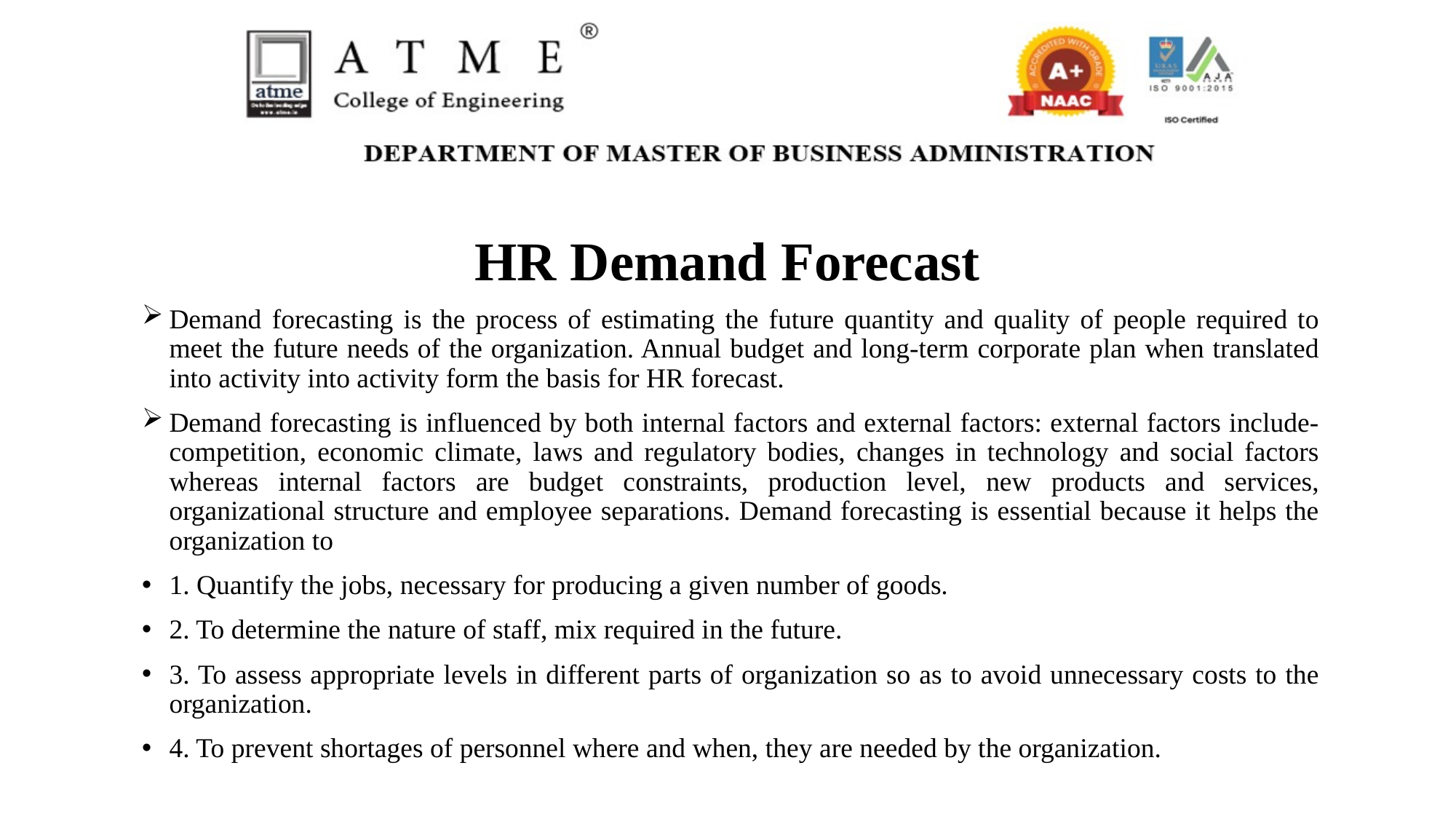

# HR Demand Forecast
Demand forecasting is the process of estimating the future quantity and quality of people required to meet the future needs of the organization. Annual budget and long-term corporate plan when translated into activity into activity form the basis for HR forecast.
Demand forecasting is influenced by both internal factors and external factors: external factors include-competition, economic climate, laws and regulatory bodies, changes in technology and social factors whereas internal factors are budget constraints, production level, new products and services, organizational structure and employee separations. Demand forecasting is essential because it helps the organization to
1. Quantify the jobs, necessary for producing a given number of goods.
2. To determine the nature of staff, mix required in the future.
3. To assess appropriate levels in different parts of organization so as to avoid unnecessary costs to the organization.
4. To prevent shortages of personnel where and when, they are needed by the organization.